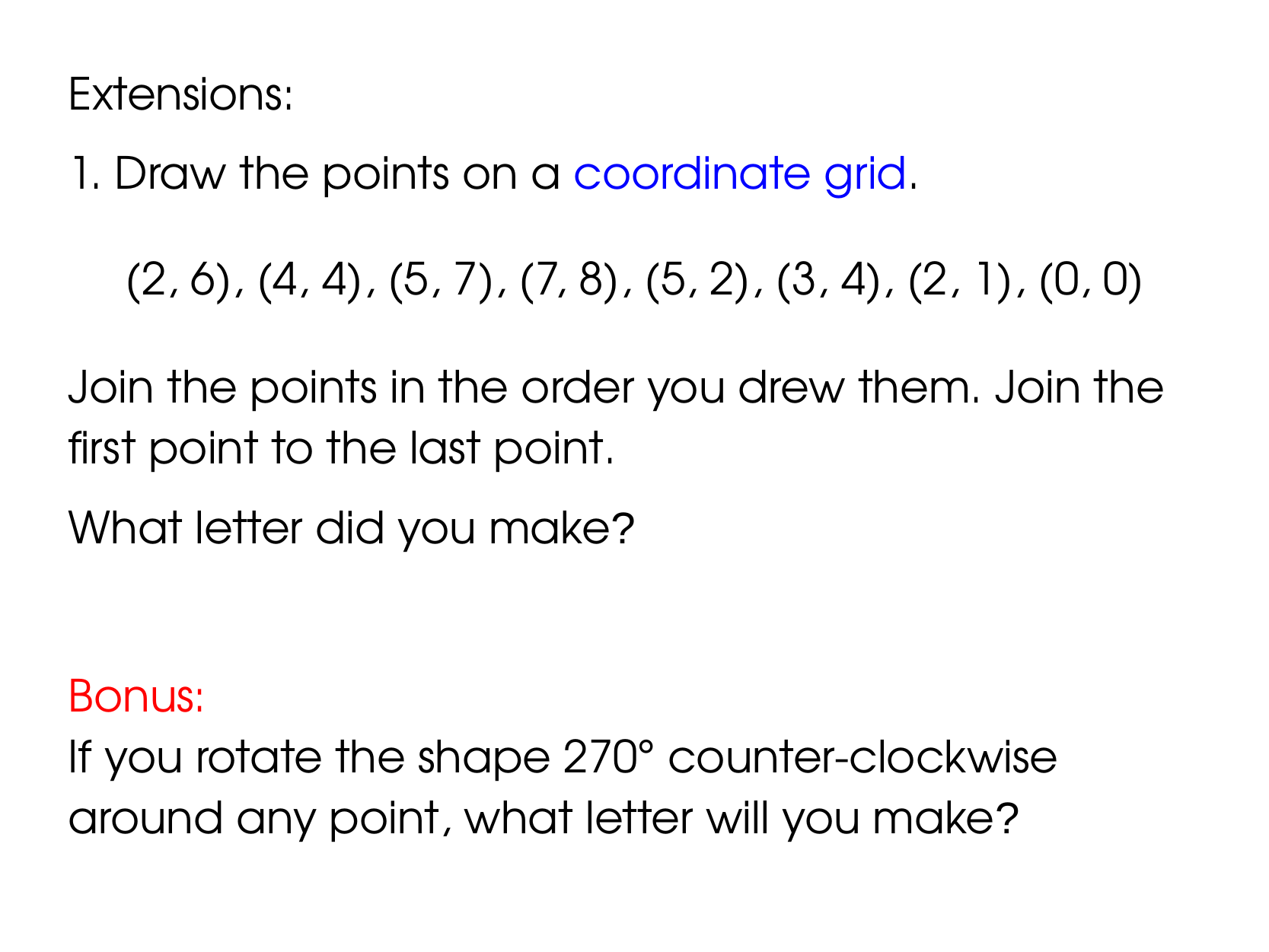

Extensions:
1. Draw the points on a coordinate grid.
(2, 6), (4, 4), (5, 7), (7, 8), (5, 2), (3, 4), (2, 1), (0, 0)
Join the points in the order you drew them. Join the first point to the last point.
What letter did you make?
Bonus:
If you rotate the shape 270° counter-clockwise
around any point, what letter will you make?